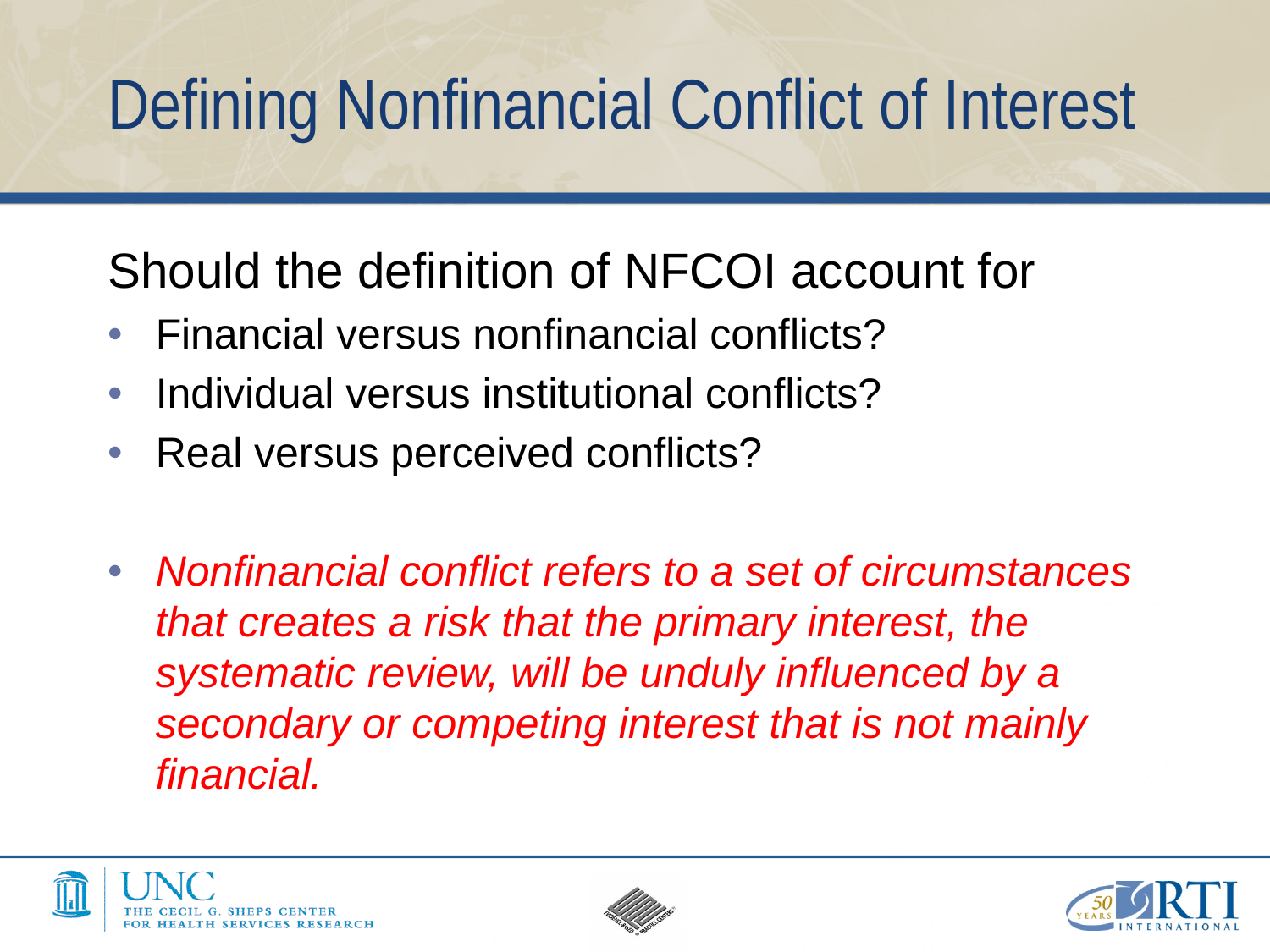

# Defining Nonfinancial Conflict of Interest
Should the definition of NFCOI account for
Financial versus nonfinancial conflicts?
Individual versus institutional conflicts?
Real versus perceived conflicts?

Nonfinancial conflict refers to a set of circumstances that creates a risk that the primary interest, the systematic review, will be unduly influenced by a secondary or competing interest that is not mainly financial.